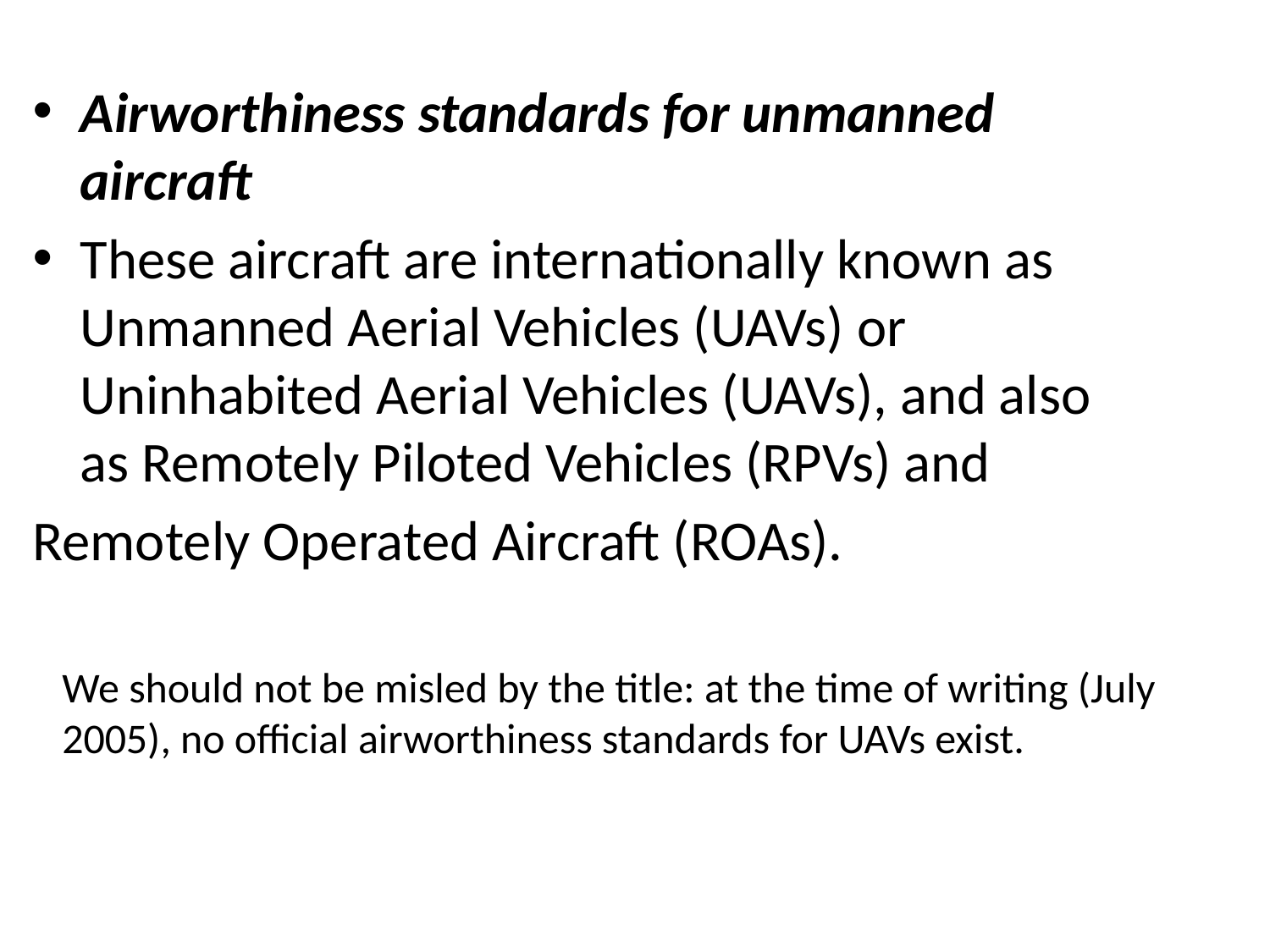

Airworthiness standards for unmanned aircraft
These aircraft are internationally known as Unmanned Aerial Vehicles (UAVs) or Uninhabited Aerial Vehicles (UAVs), and also as Remotely Piloted Vehicles (RPVs) and
Remotely Operated Aircraft (ROAs).
We should not be misled by the title: at the time of writing (July 2005), no official airworthiness standards for UAVs exist.